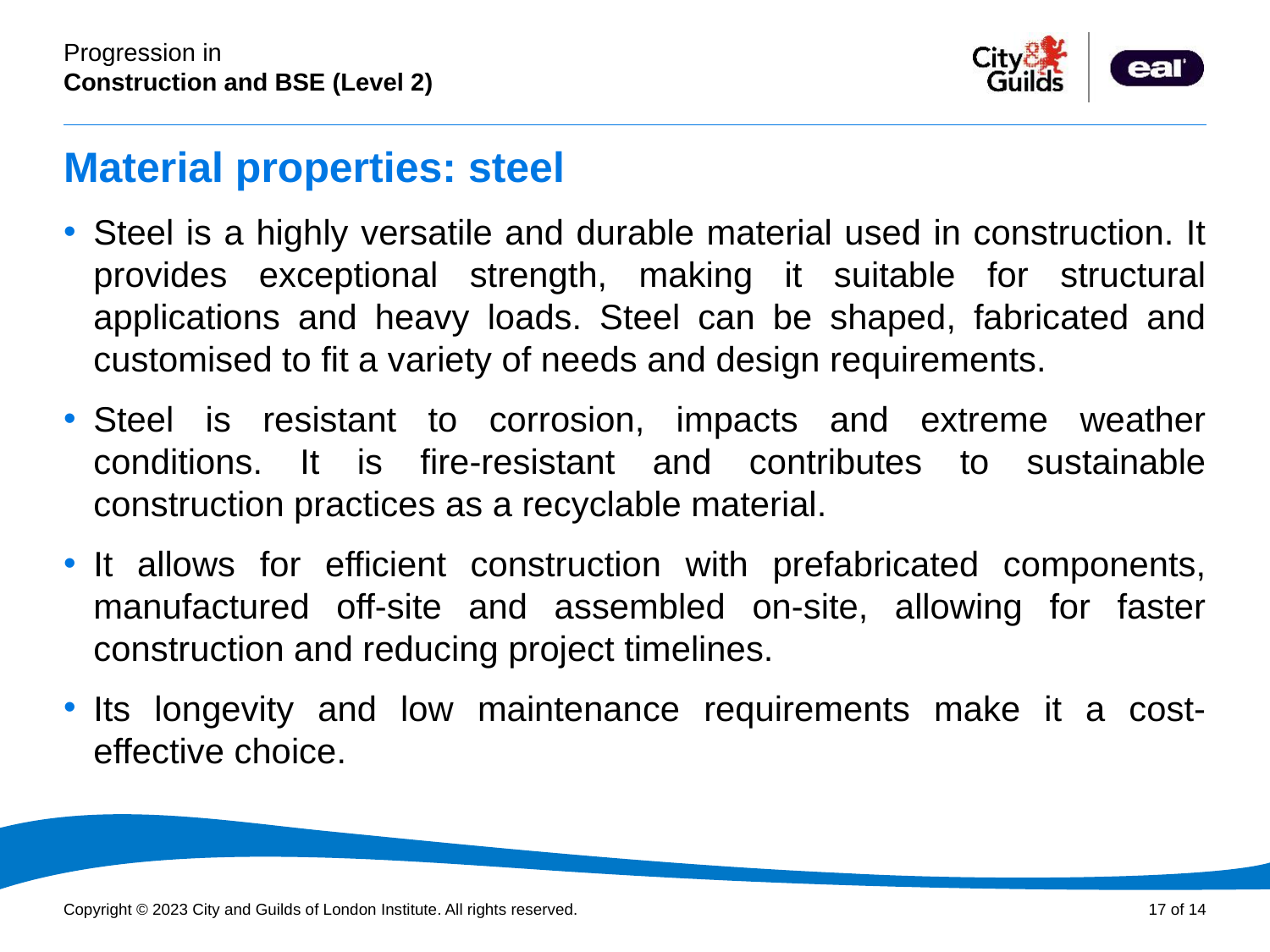

# Material properties: steel
Steel is a highly versatile and durable material used in construction. It provides exceptional strength, making it suitable for structural applications and heavy loads. Steel can be shaped, fabricated and customised to fit a variety of needs and design requirements.
Steel is resistant to corrosion, impacts and extreme weather conditions. It is fire-resistant and contributes to sustainable construction practices as a recyclable material.
It allows for efficient construction with prefabricated components, manufactured off-site and assembled on-site, allowing for faster construction and reducing project timelines.
Its longevity and low maintenance requirements make it a cost-effective choice.